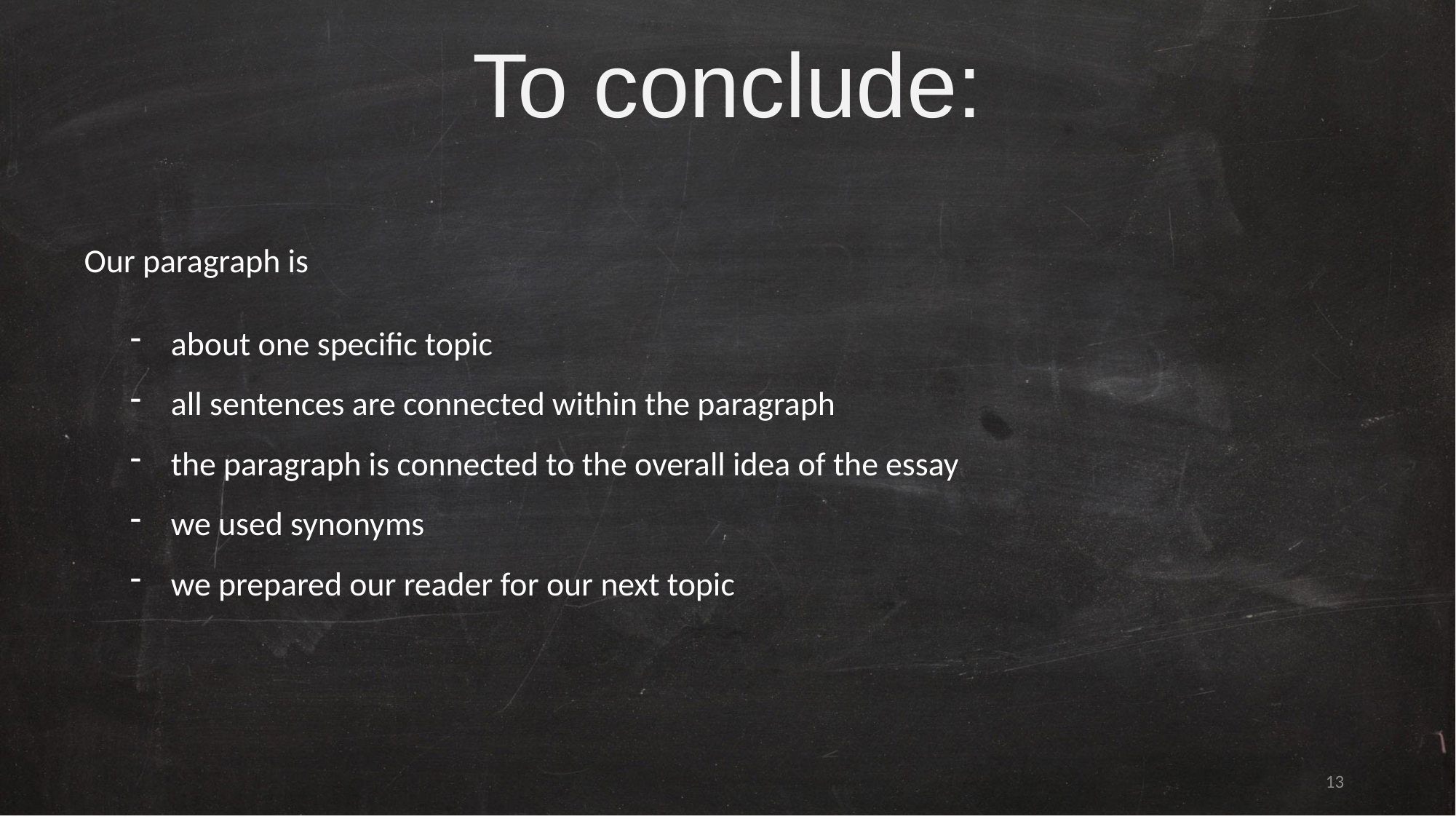

# To conclude:
Our paragraph is
about one specific topic
all sentences are connected within the paragraph
the paragraph is connected to the overall idea of the essay
we used synonyms
we prepared our reader for our next topic

13